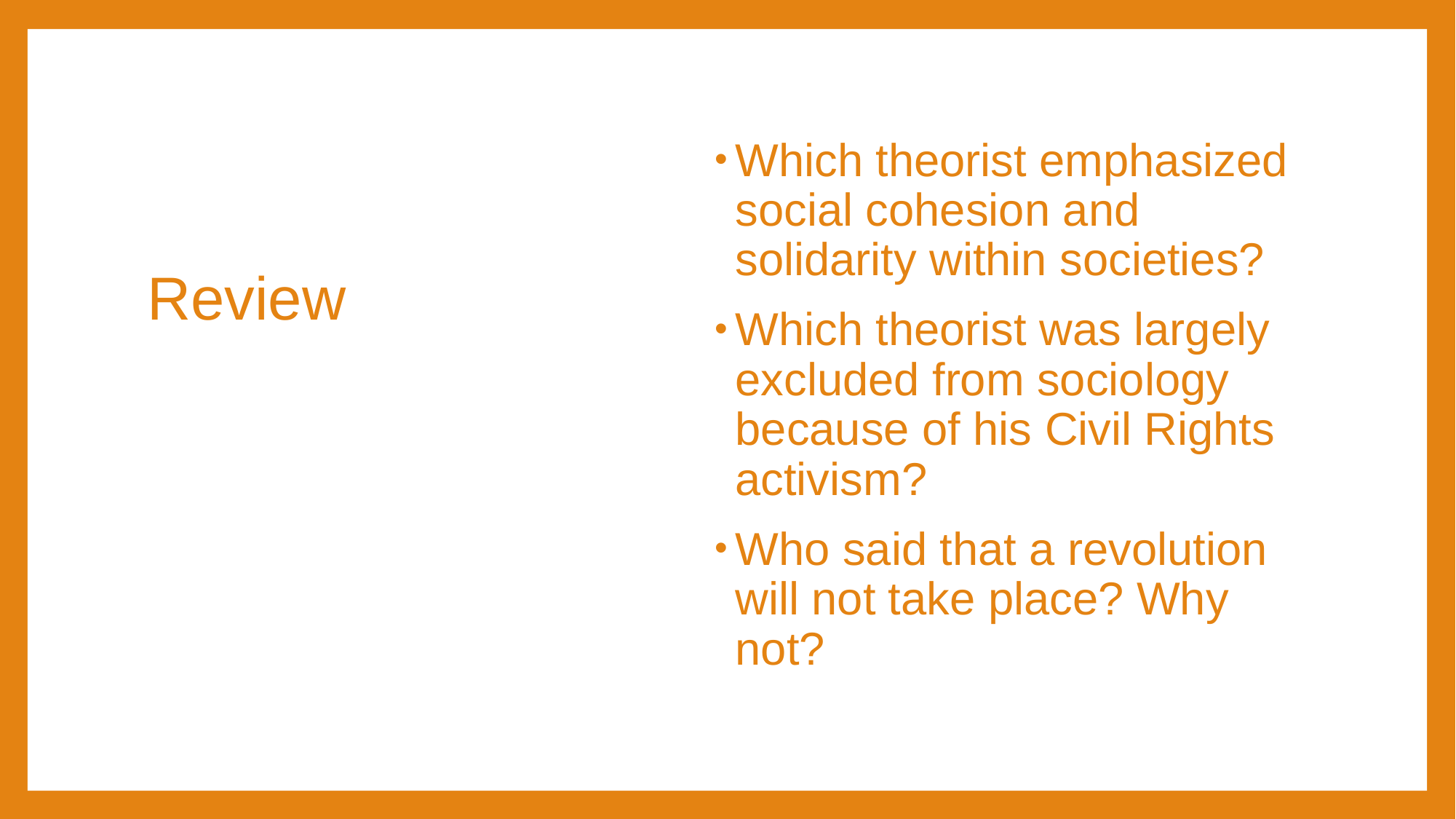

# Review
Which theorist emphasized social cohesion and solidarity within societies?
Which theorist was largely excluded from sociology because of his Civil Rights activism?
Who said that a revolution will not take place? Why not?